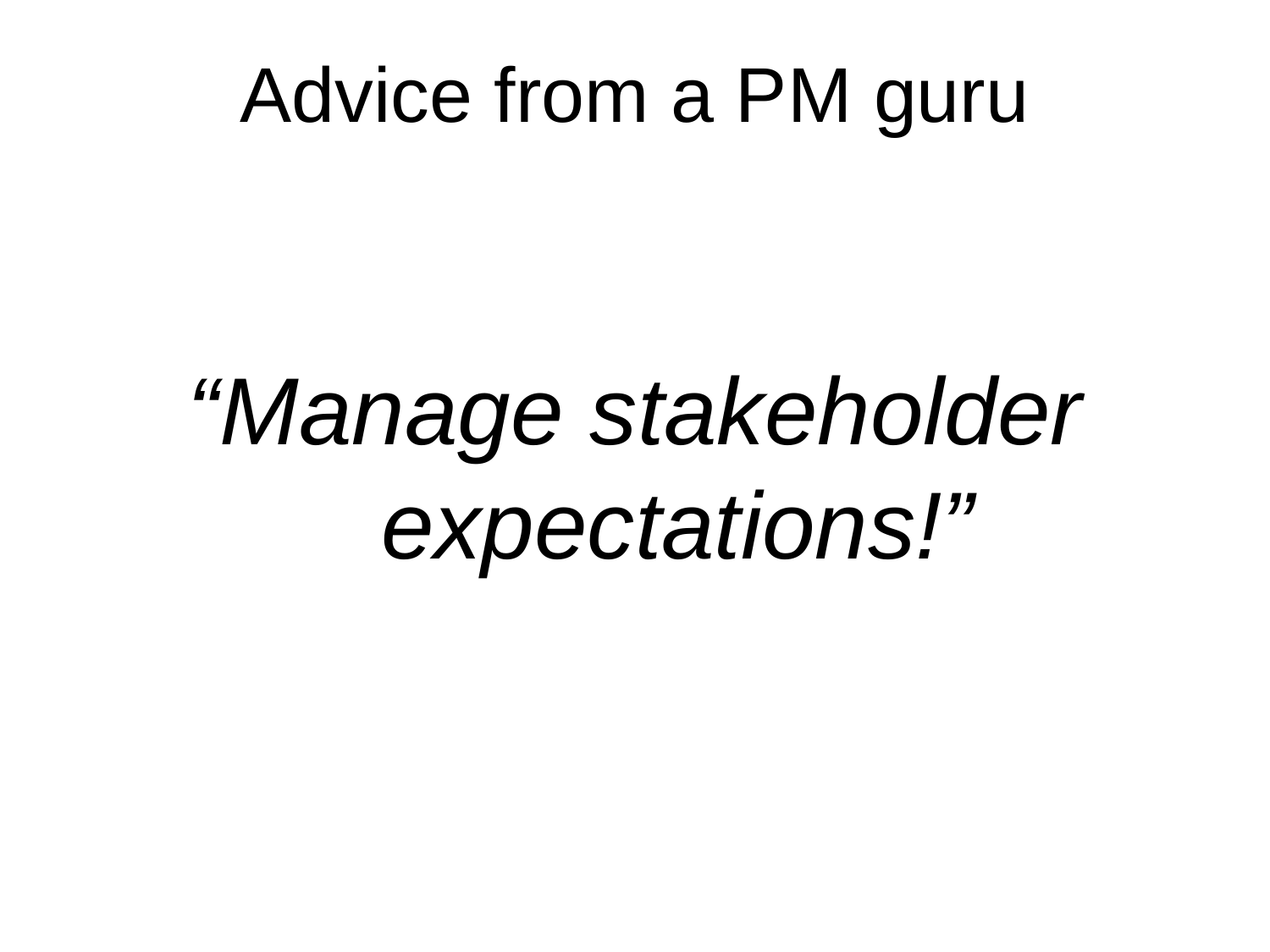

“Manage stakeholder expectations!”
Advice from a PM guru